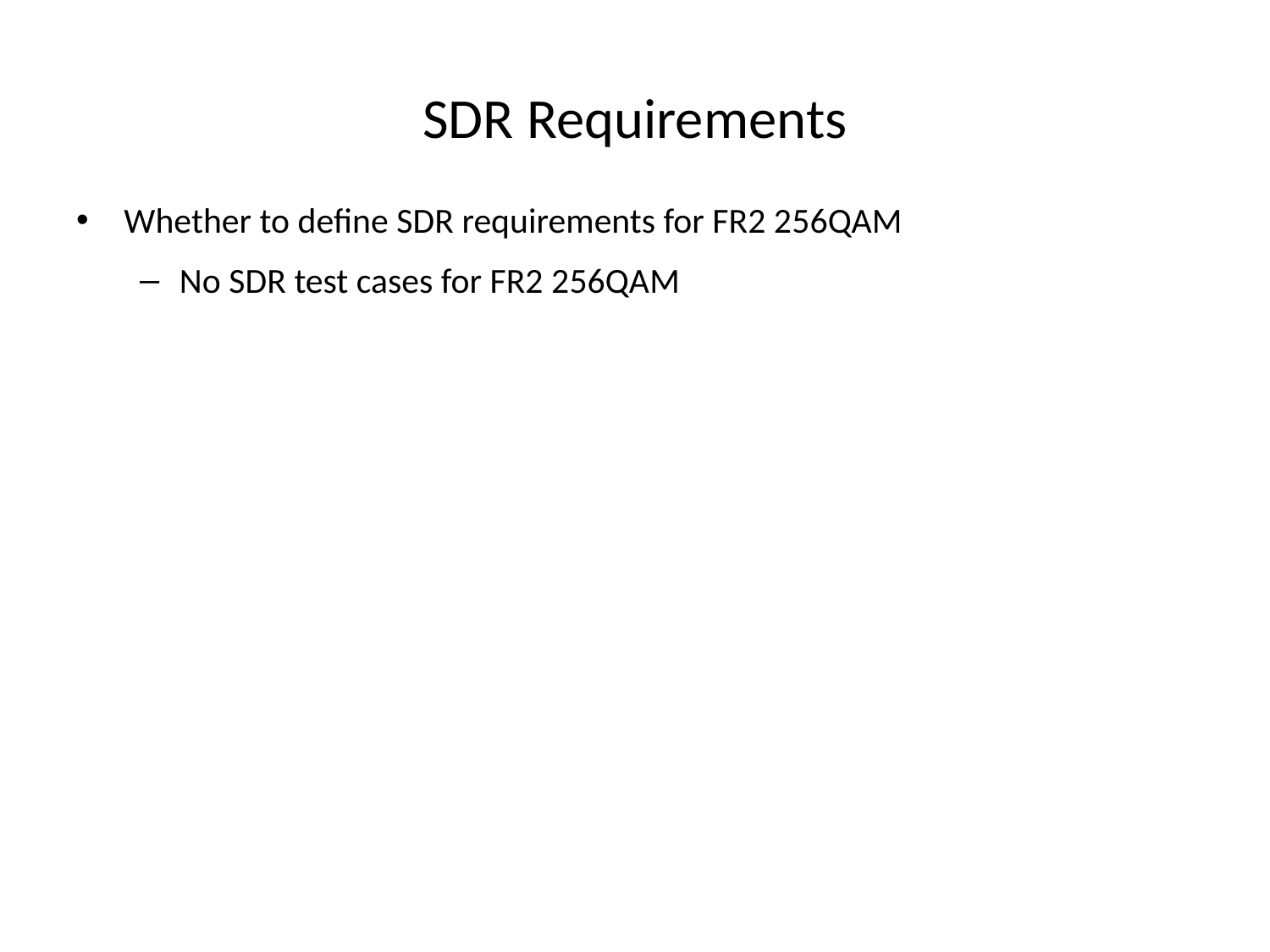

# SDR Requirements
Whether to define SDR requirements for FR2 256QAM
No SDR test cases for FR2 256QAM